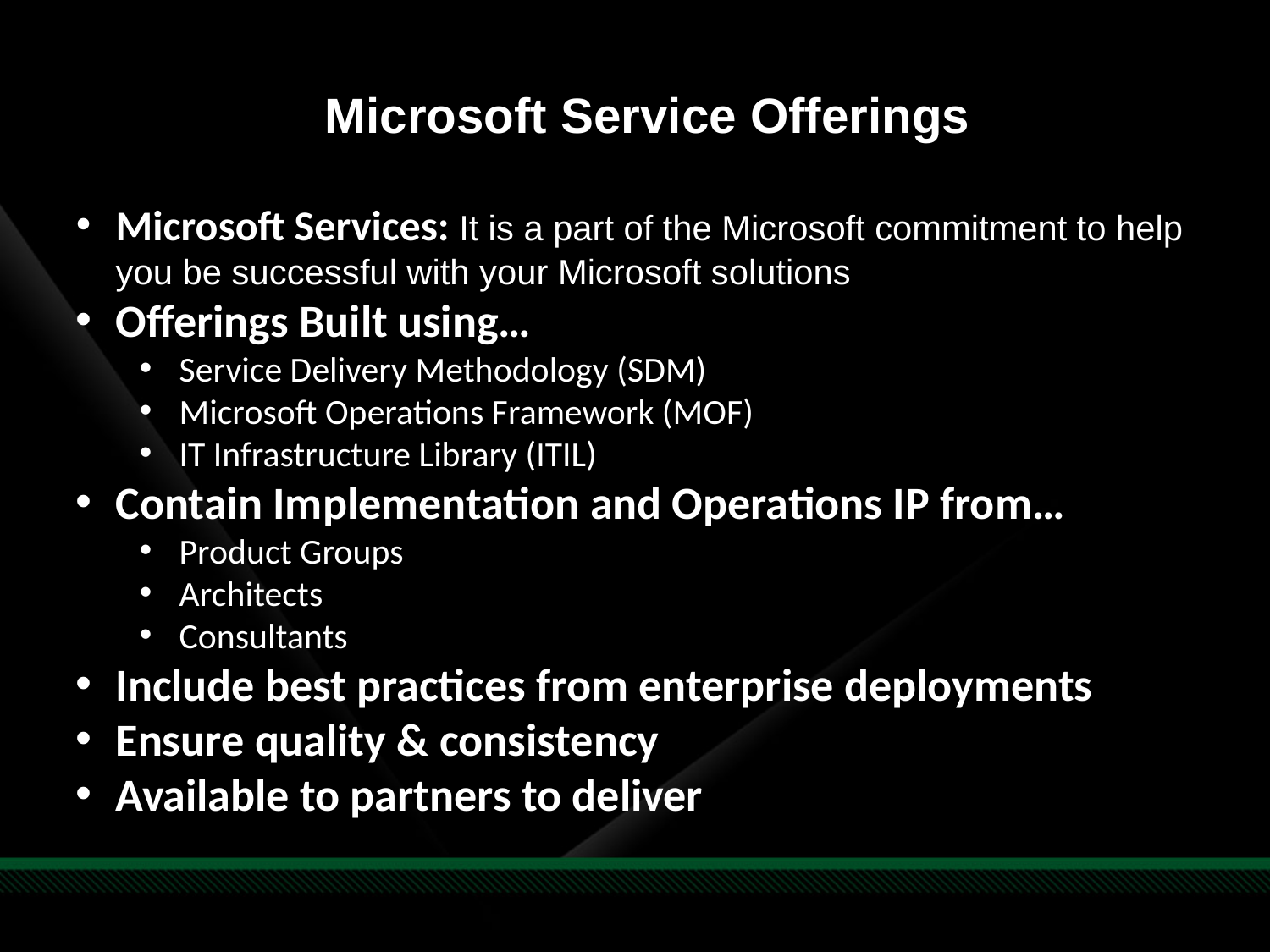

Microsoft Service Offerings
Microsoft Services: It is a part of the Microsoft commitment to help you be successful with your Microsoft solutions
Offerings Built using…
Service Delivery Methodology (SDM)
Microsoft Operations Framework (MOF)
IT Infrastructure Library (ITIL)
Contain Implementation and Operations IP from…
Product Groups
Architects
Consultants
Include best practices from enterprise deployments
Ensure quality & consistency
Available to partners to deliver